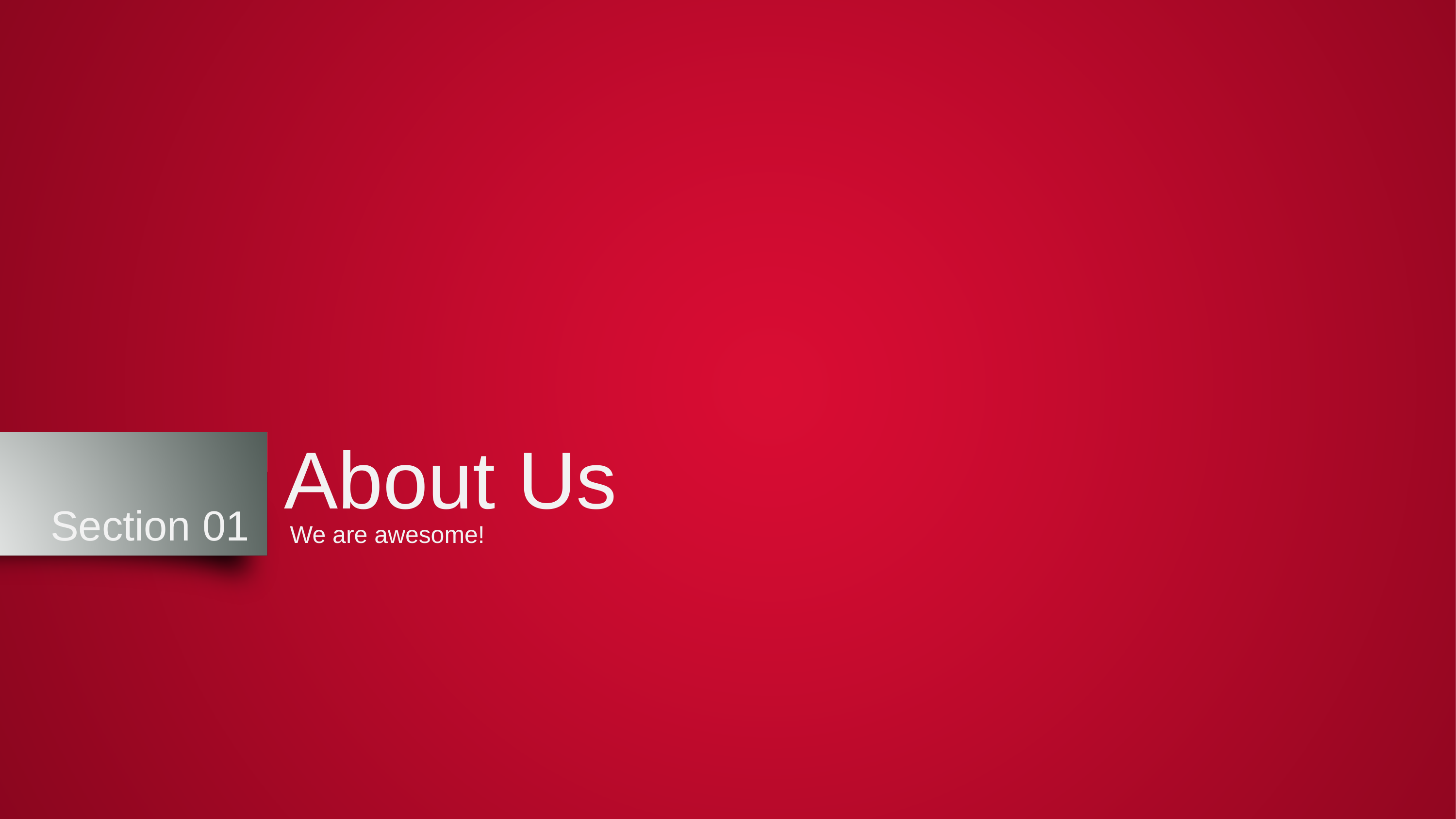

# About Us
Section 01
We are awesome!